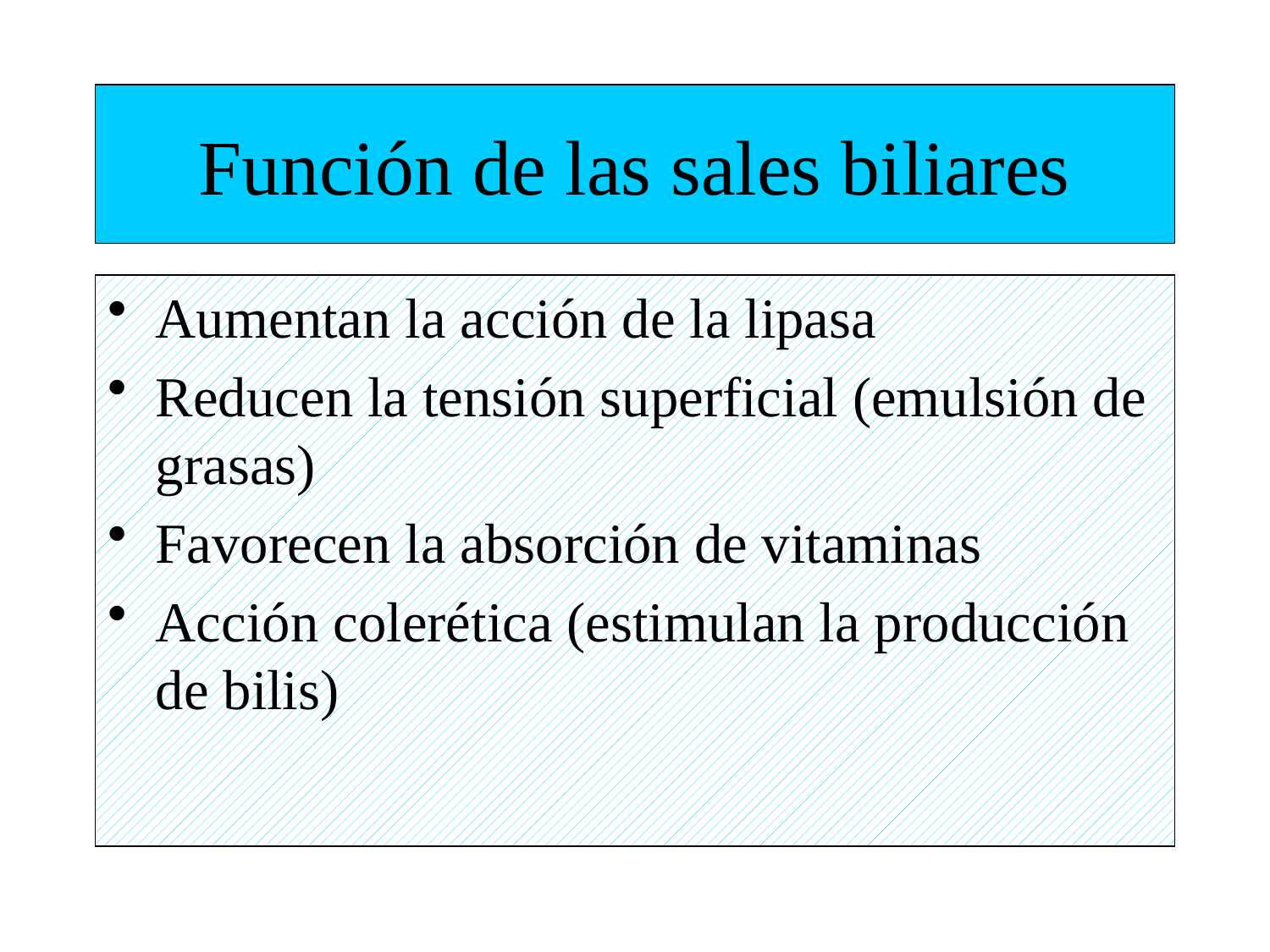

# Función de las sales biliares
Aumentan la acción de la lipasa
Reducen la tensión superficial (emulsión de grasas)
Favorecen la absorción de vitaminas
Acción colerética (estimulan la producción de bilis)